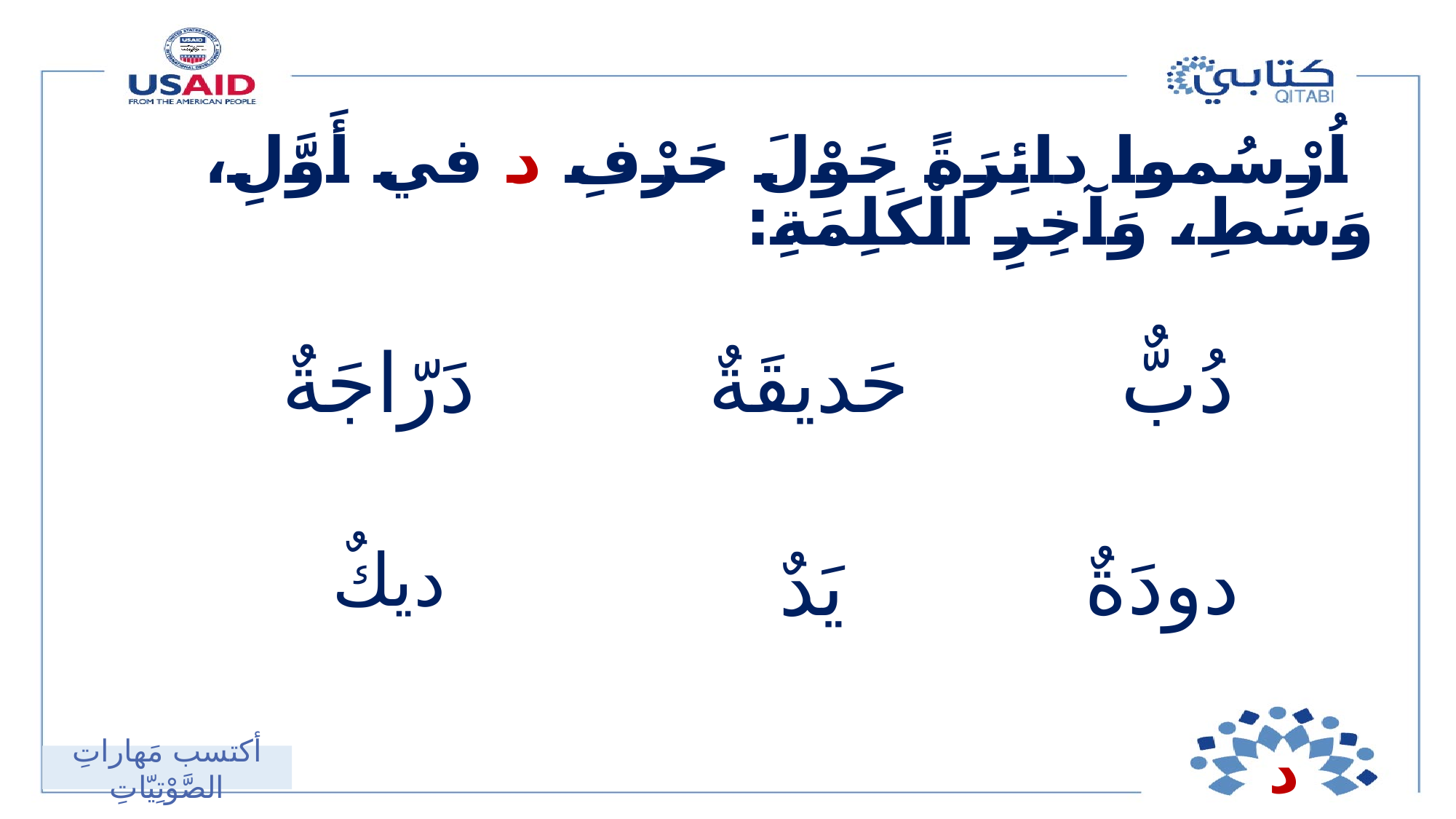

اُرْسُموا دائِرَةً حَوْلَ حَرْفِ د في أَوَّلِ، وَسَطِ، وَآخِرِ الْكَلِمَةِ:
دَرّاجَةٌ
دُبٌّ
حَديقَةٌ
دودَةٌ
ديكٌ
يَدٌ
د
أكتسب مَهاراتِ الصَّوْتِيّاتِ